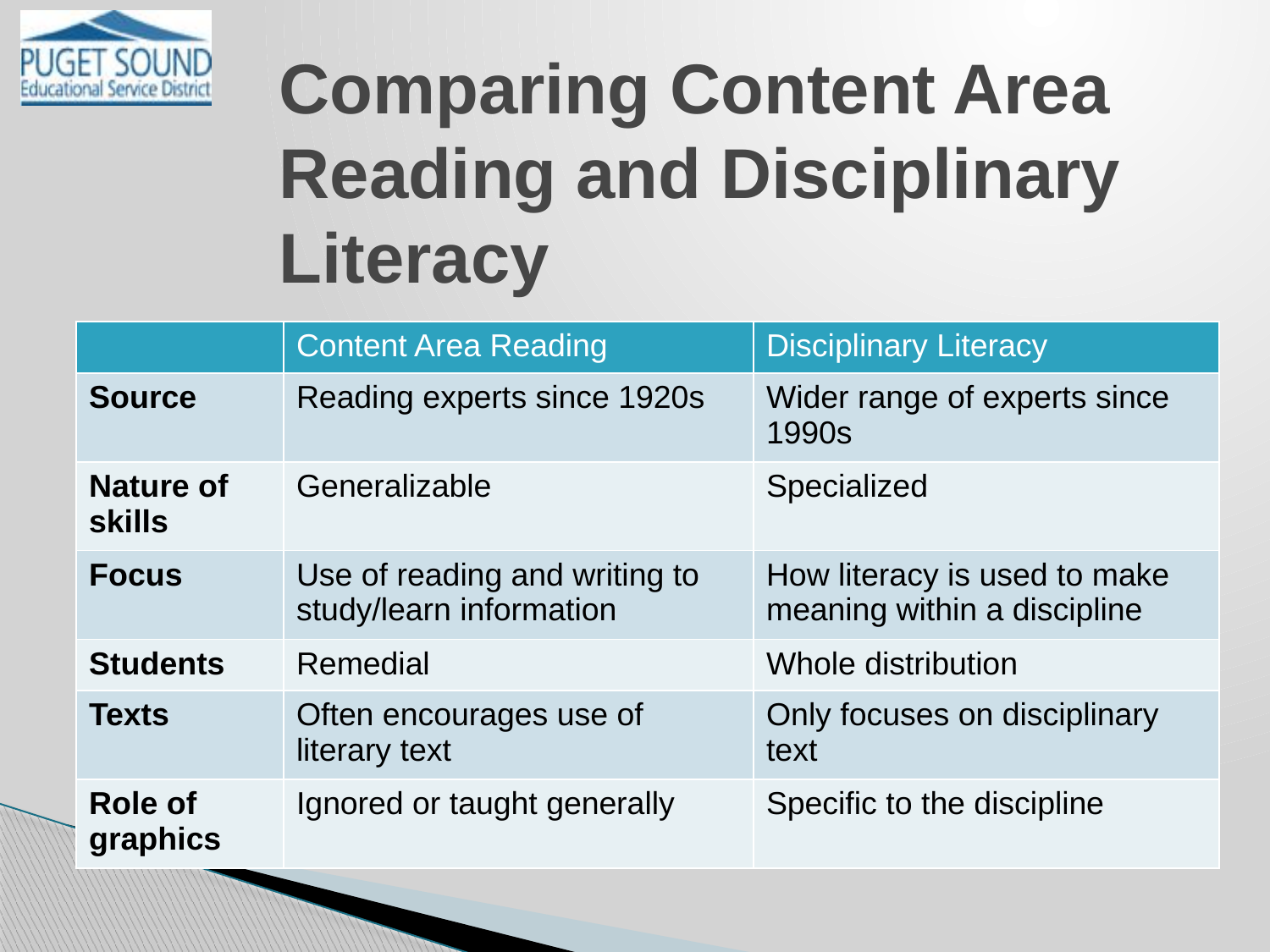

# Comparing Content Area Reading and Disciplinary Literacy
|  | Content Area Reading | Disciplinary Literacy |
| --- | --- | --- |
| Source | Reading experts since 1920s | Wider range of experts since 1990s |
| Nature of skills | Generalizable | Specialized |
| Focus | Use of reading and writing to study/learn information | How literacy is used to make meaning within a discipline |
| Students | Remedial | Whole distribution |
| Texts | Often encourages use of literary text | Only focuses on disciplinary text |
| Role of graphics | Ignored or taught generally | Specific to the discipline |